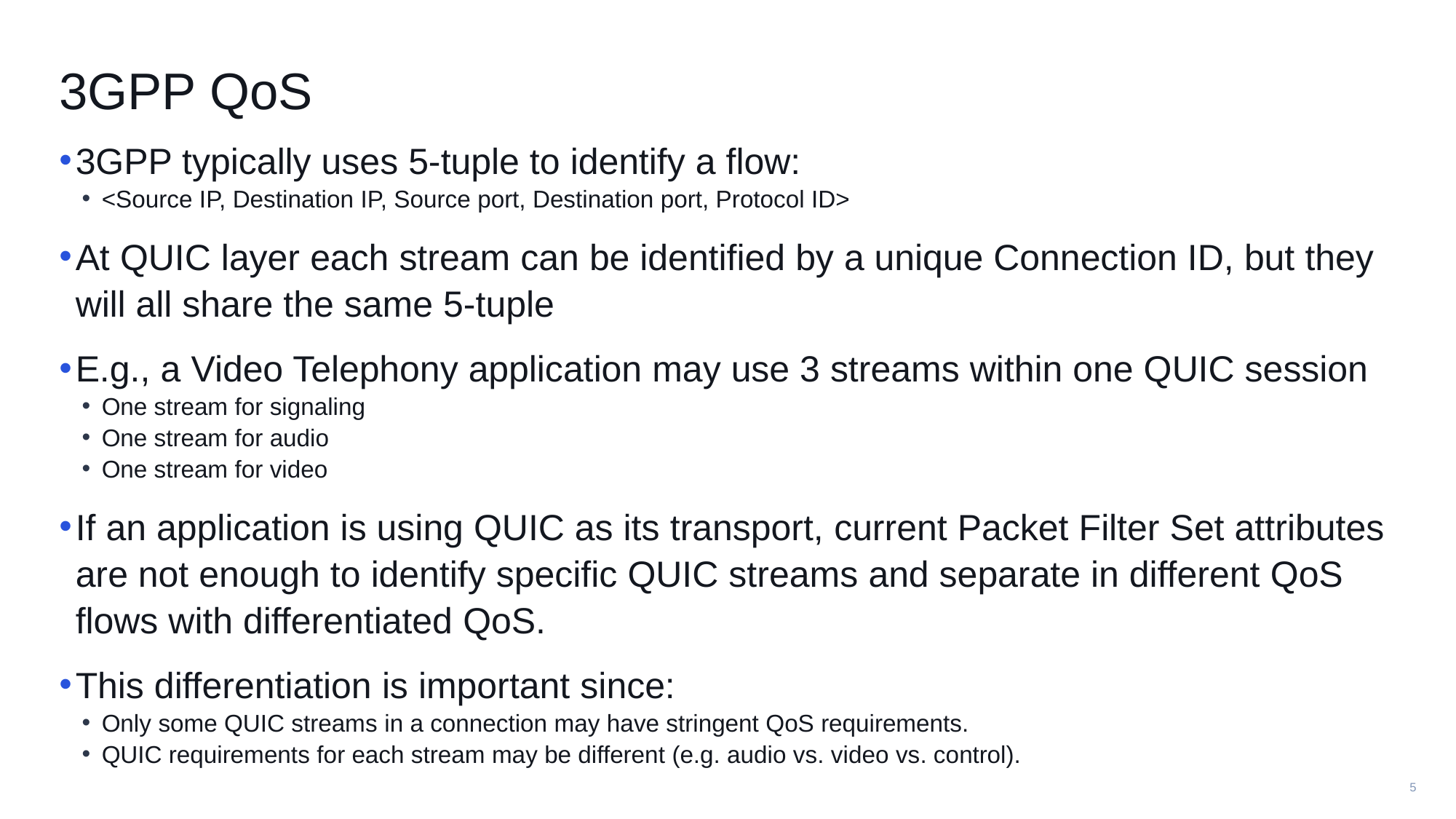

# 3GPP QoS
3GPP typically uses 5-tuple to identify a flow:
<Source IP, Destination IP, Source port, Destination port, Protocol ID>
At QUIC layer each stream can be identified by a unique Connection ID, but they will all share the same 5-tuple
E.g., a Video Telephony application may use 3 streams within one QUIC session
One stream for signaling
One stream for audio
One stream for video
If an application is using QUIC as its transport, current Packet Filter Set attributes are not enough to identify specific QUIC streams and separate in different QoS flows with differentiated QoS.
This differentiation is important since:
Only some QUIC streams in a connection may have stringent QoS requirements.
QUIC requirements for each stream may be different (e.g. audio vs. video vs. control).